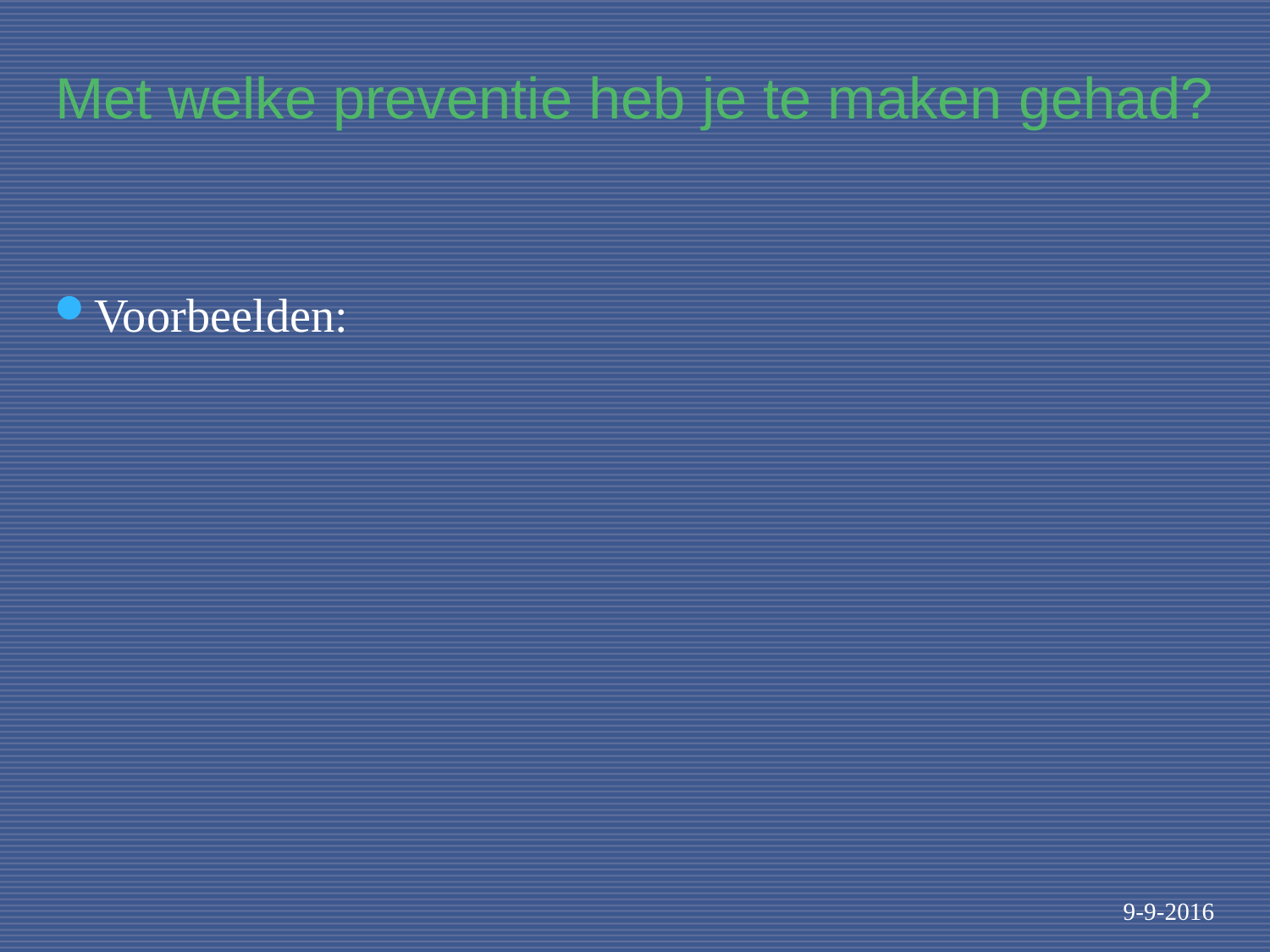

# Met welke preventie heb je te maken gehad?
3

Voorbeelden:
9-9-2016
Voorlichting NH2016